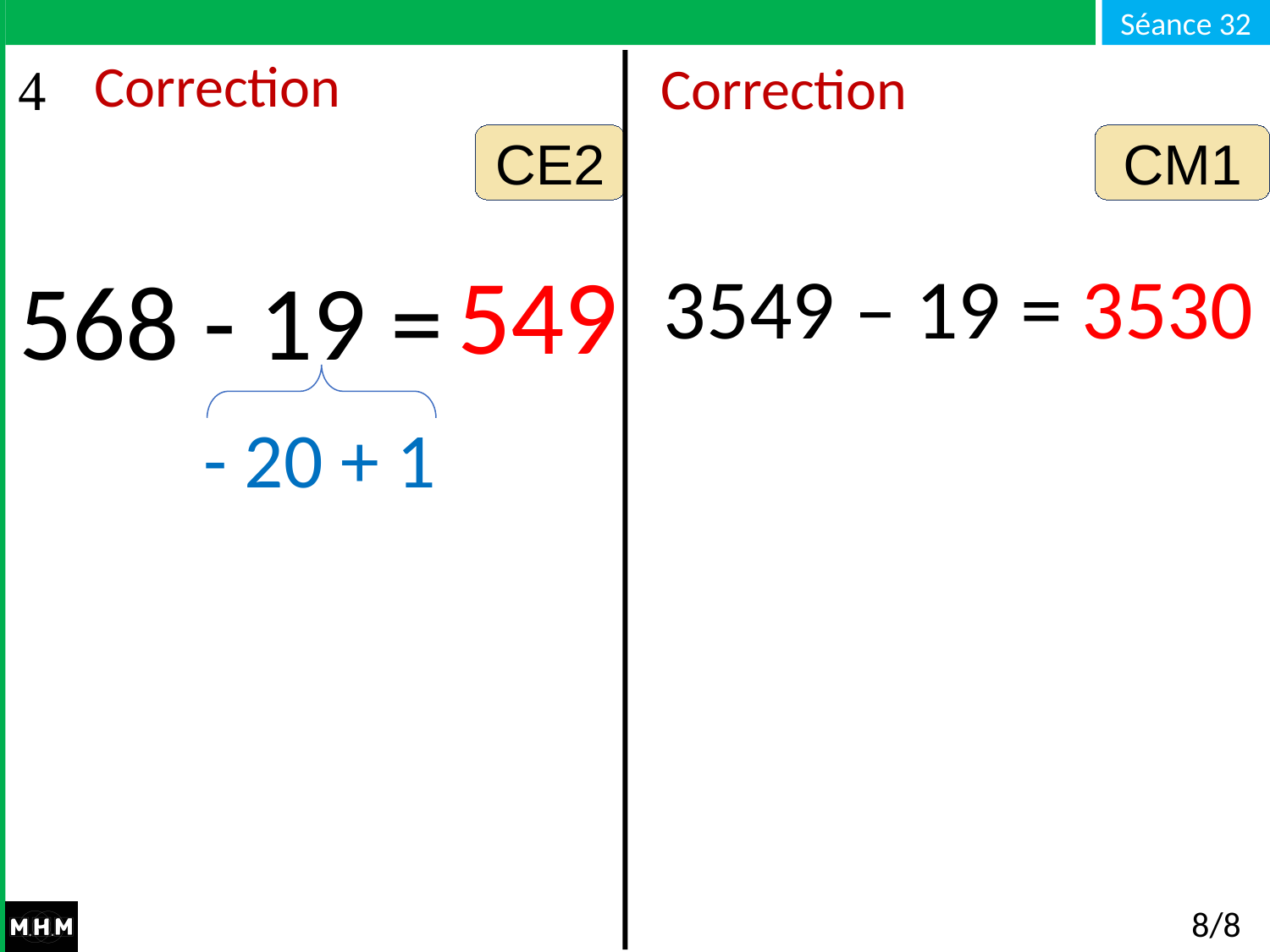

# Correction
Correction
CE2
CM1
549
3549 – 19 = 3530
568 - 19 =

- 20 + 1
8/8